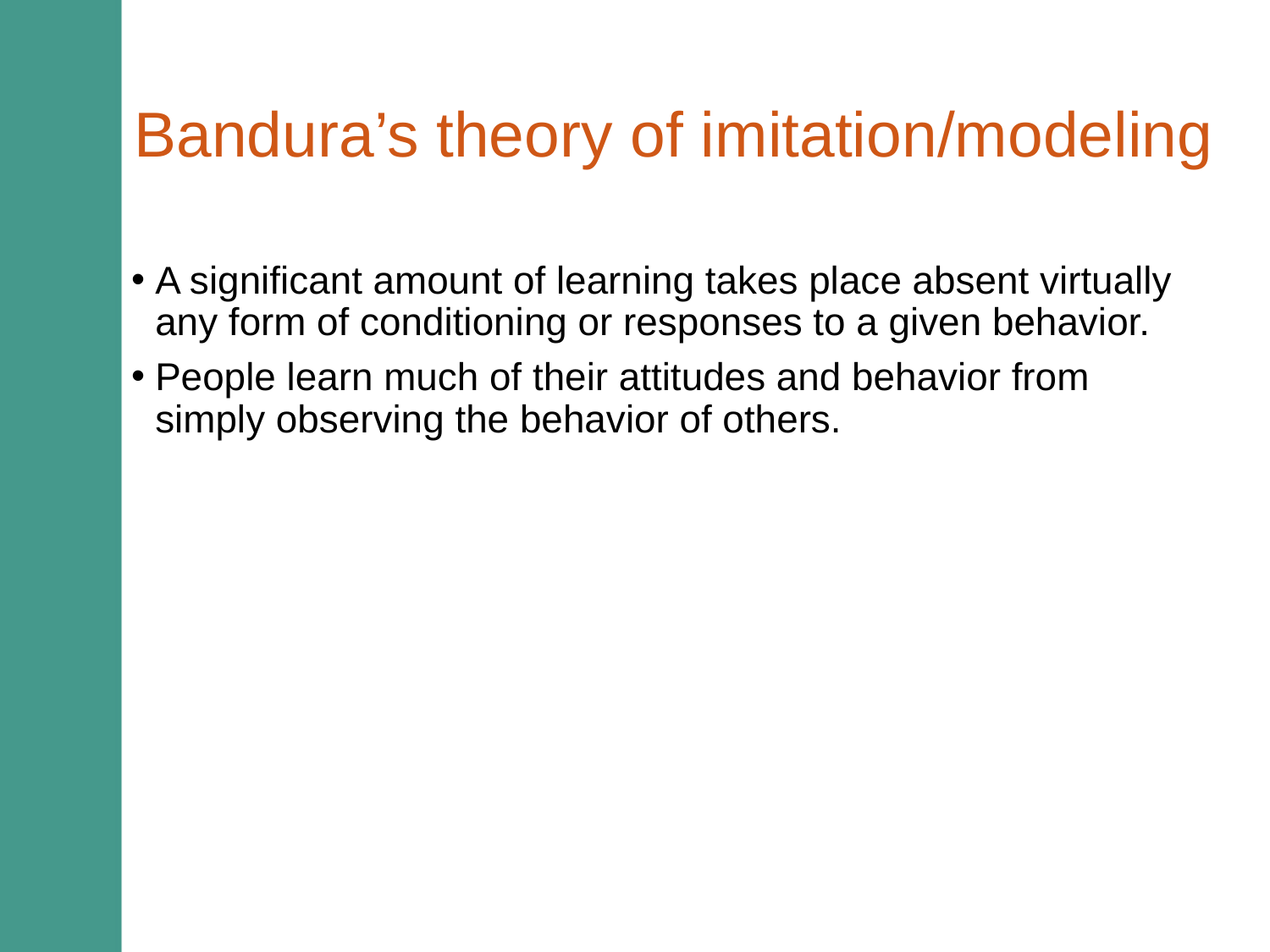

# Bandura’s theory of imitation/modeling
A significant amount of learning takes place absent virtually any form of conditioning or responses to a given behavior.
People learn much of their attitudes and behavior from simply observing the behavior of others.